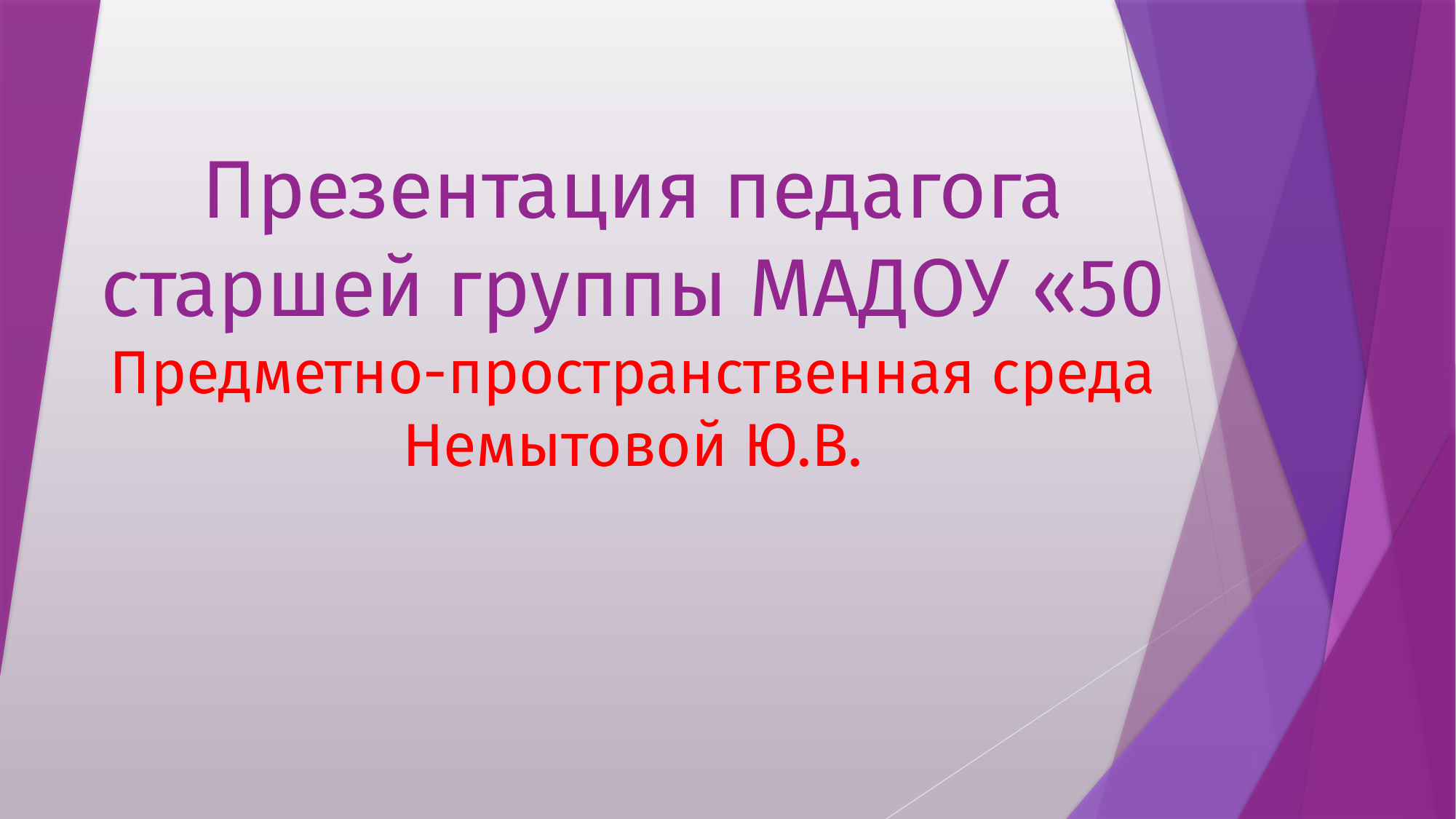

# Презентация педагога старшей группы МАДОУ «50 Предметно-пространственная среда Немытовой Ю.В.